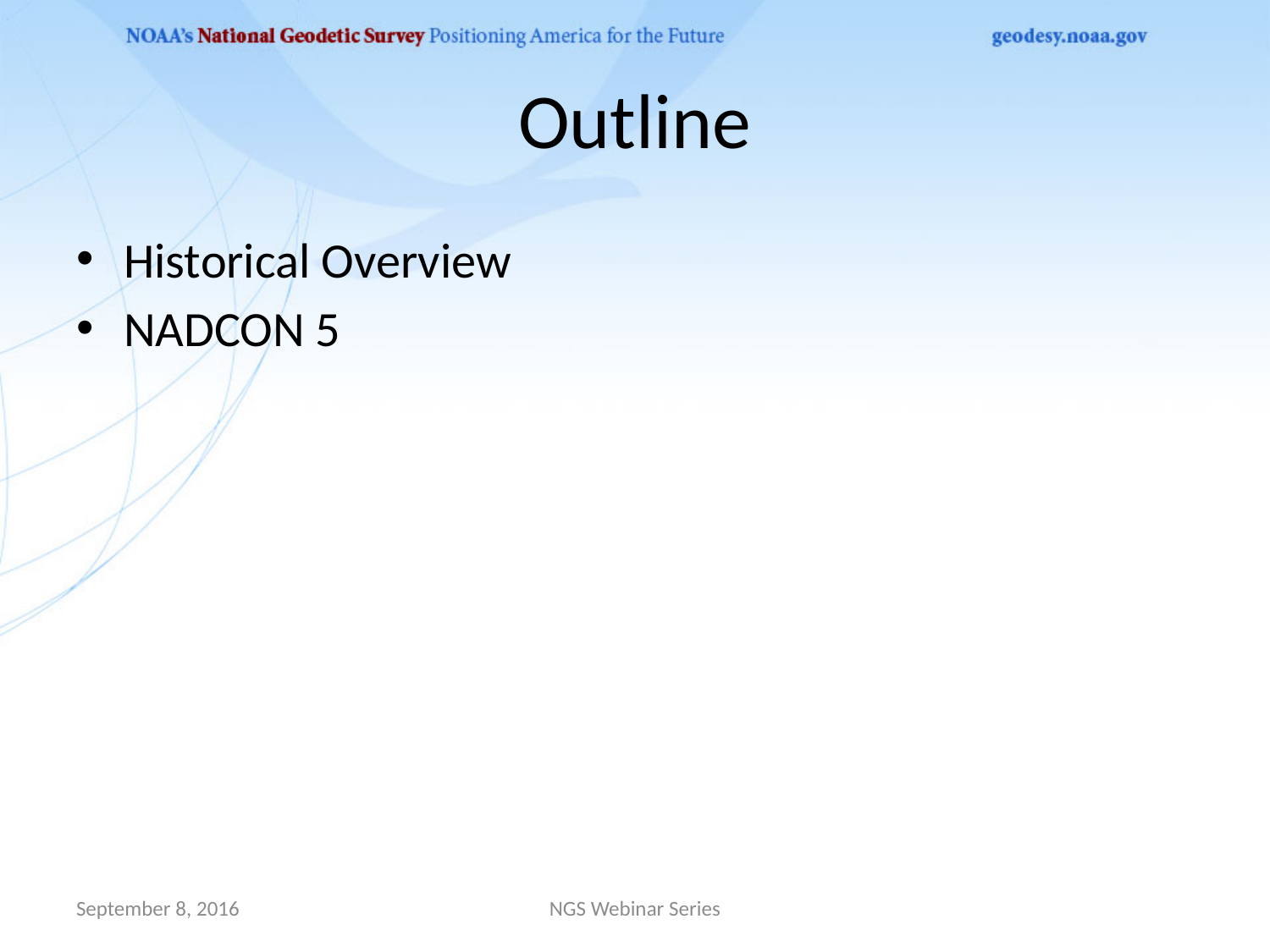

# Outline
Historical Overview
NADCON 5
September 8, 2016
NGS Webinar Series